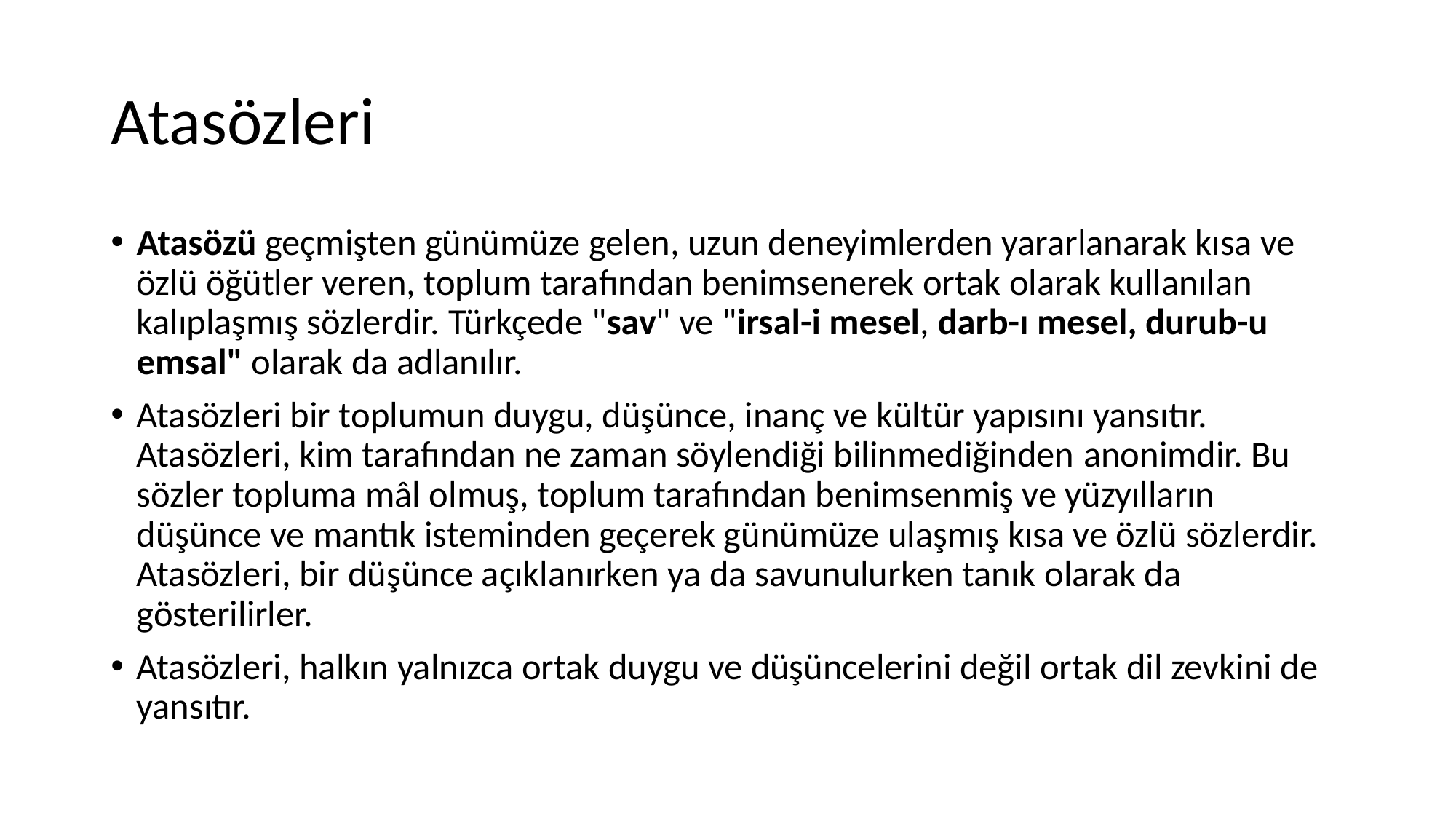

# Atasözleri
Atasözü geçmişten günümüze gelen, uzun deneyimlerden yararlanarak kısa ve özlü öğütler veren, toplum tarafından benimsenerek ortak olarak kullanılan kalıplaşmış sözlerdir. Türkçede "sav" ve "irsal-i mesel, darb-ı mesel, durub-u emsal" olarak da adlanılır.
Atasözleri bir toplumun duygu, düşünce, inanç ve kültür yapısını yansıtır. Atasözleri, kim tarafından ne zaman söylendiği bilinmediğinden anonimdir. Bu sözler topluma mâl olmuş, toplum tarafından benimsenmiş ve yüzyılların düşünce ve mantık isteminden geçerek günümüze ulaşmış kısa ve özlü sözlerdir. Atasözleri, bir düşünce açıklanırken ya da savunulurken tanık olarak da gösterilirler.
Atasözleri, halkın yalnızca ortak duygu ve düşüncelerini değil ortak dil zevkini de yansıtır.